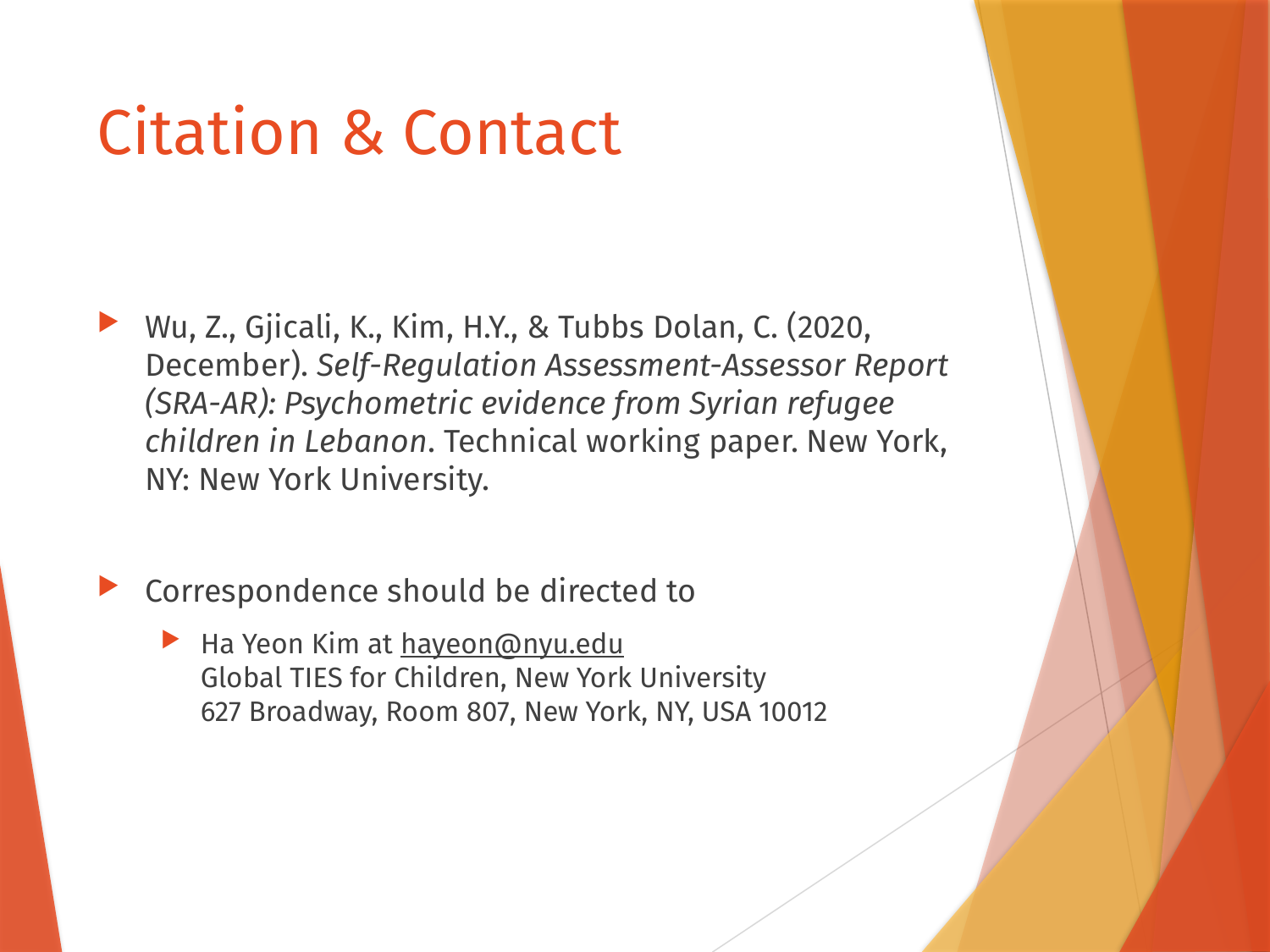

# Citation & Contact
Wu, Z., Gjicali, K., Kim, H.Y., & Tubbs Dolan, C. (2020, December). Self-Regulation Assessment-Assessor Report (SRA-AR): Psychometric evidence from Syrian refugee children in Lebanon. Technical working paper. New York, NY: New York University.

Correspondence should be directed to
Ha Yeon Kim at hayeon@nyu.edu
Global TIES for Children, New York University
627 Broadway, Room 807, New York, NY, USA 10012